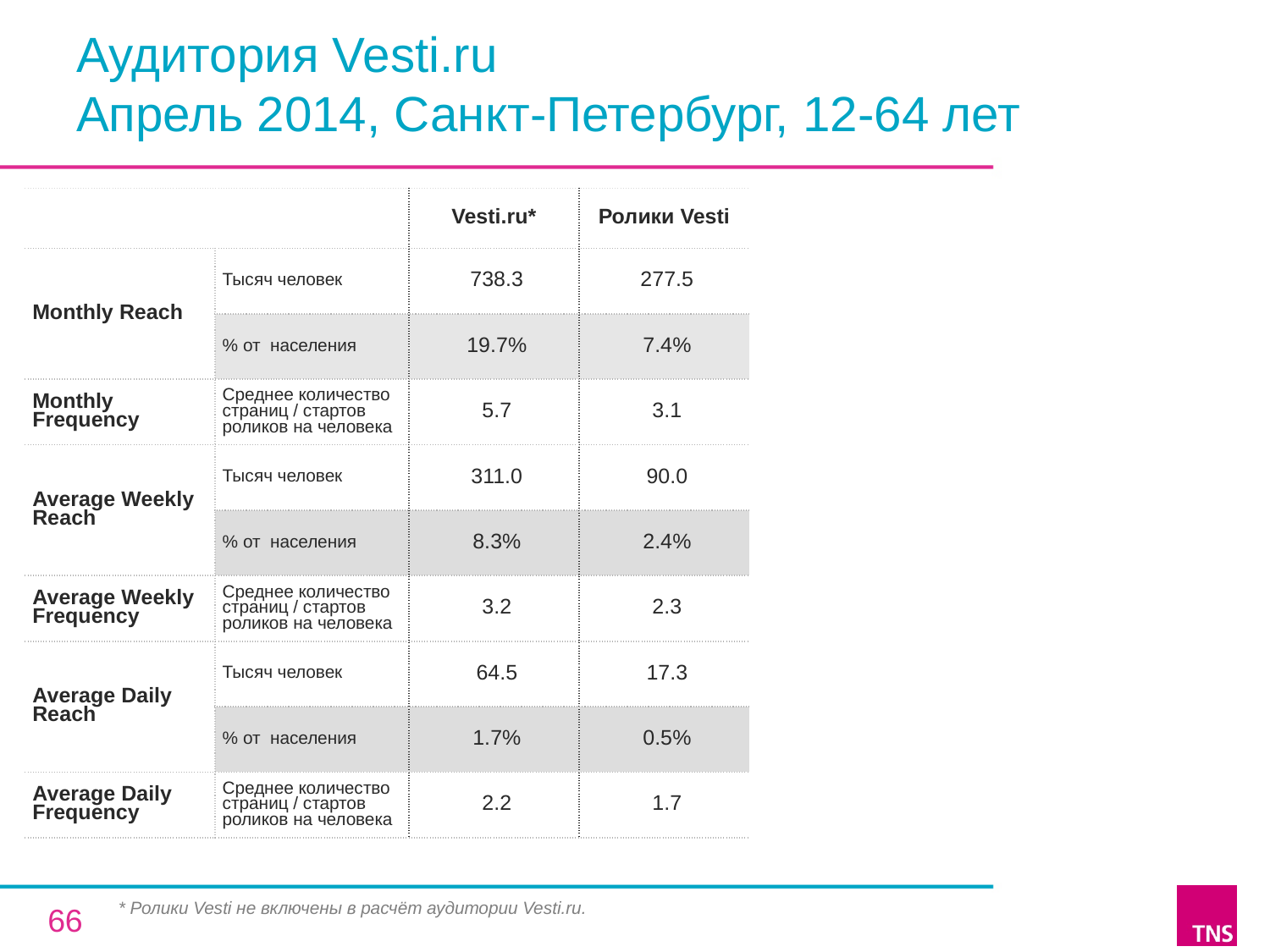

# Аудитория Vesti.ru Апрель 2014, Санкт-Петербург, 12-64 лет
|  |  | Vesti.ru\* | Ролики Vesti |
| --- | --- | --- | --- |
| Monthly Reach | Тысяч человек | 738.3 | 277.5 |
|  | % от населения | 19.7% | 7.4% |
| Monthly Frequency | Среднее количество страниц / стартов роликов на человека | 5.7 | 3.1 |
| Average Weekly Reach | Тысяч человек | 311.0 | 90.0 |
|  | % от населения | 8.3% | 2.4% |
| Average Weekly Frequency | Среднее количество страниц / стартов роликов на человека | 3.2 | 2.3 |
| Average Daily Reach | Тысяч человек | 64.5 | 17.3 |
|  | % от населения | 1.7% | 0.5% |
| Average Daily Frequency | Среднее количество страниц / стартов роликов на человека | 2.2 | 1.7 |
* Ролики Vesti не включены в расчёт аудитории Vesti.ru.
66